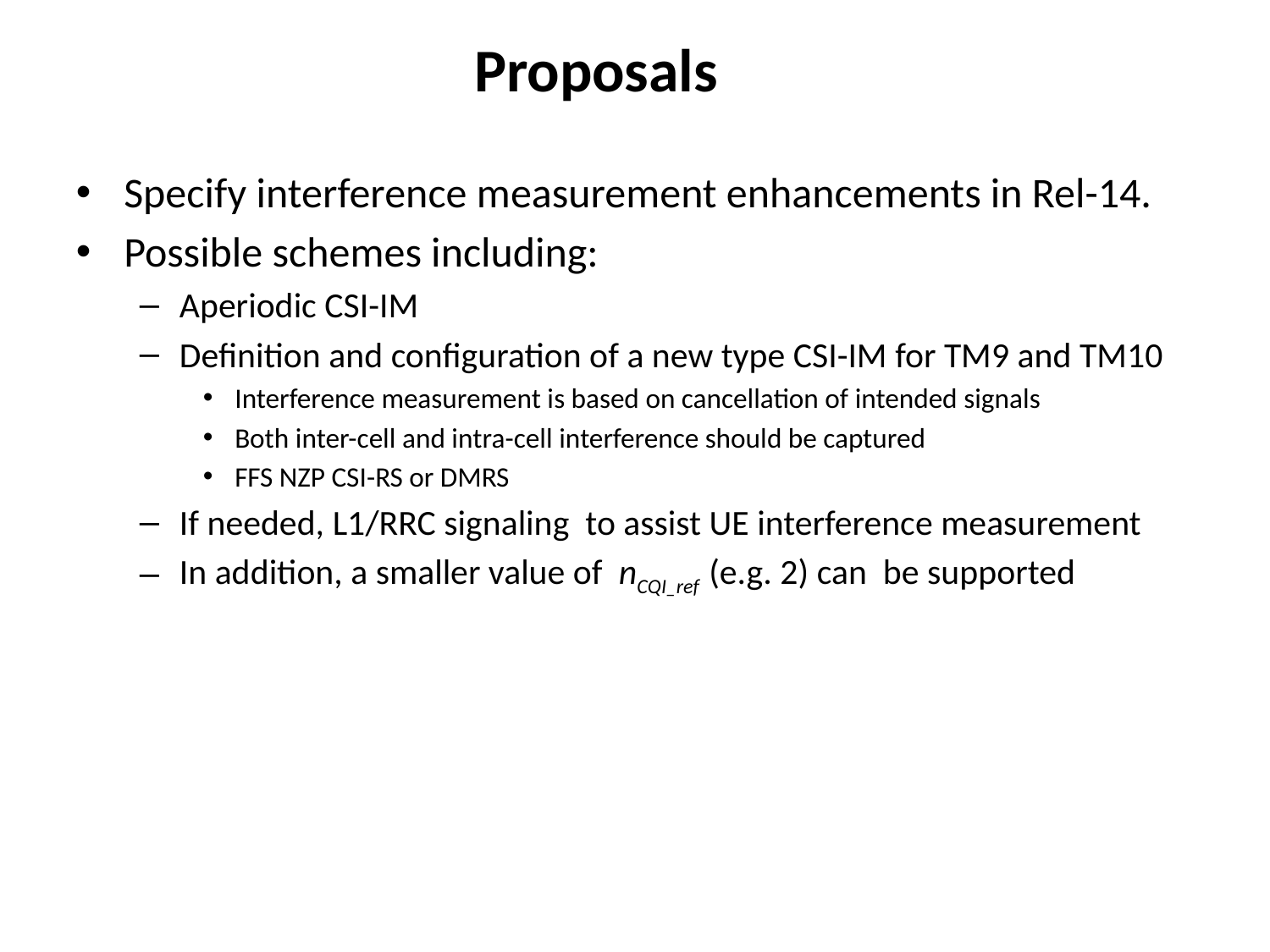

# Proposals
Specify interference measurement enhancements in Rel-14.
Possible schemes including:
Aperiodic CSI-IM
Definition and configuration of a new type CSI-IM for TM9 and TM10
Interference measurement is based on cancellation of intended signals
Both inter-cell and intra-cell interference should be captured
FFS NZP CSI-RS or DMRS
If needed, L1/RRC signaling  to assist UE interference measurement
In addition, a smaller value of  nCQI_ref  (e.g. 2) can  be supported